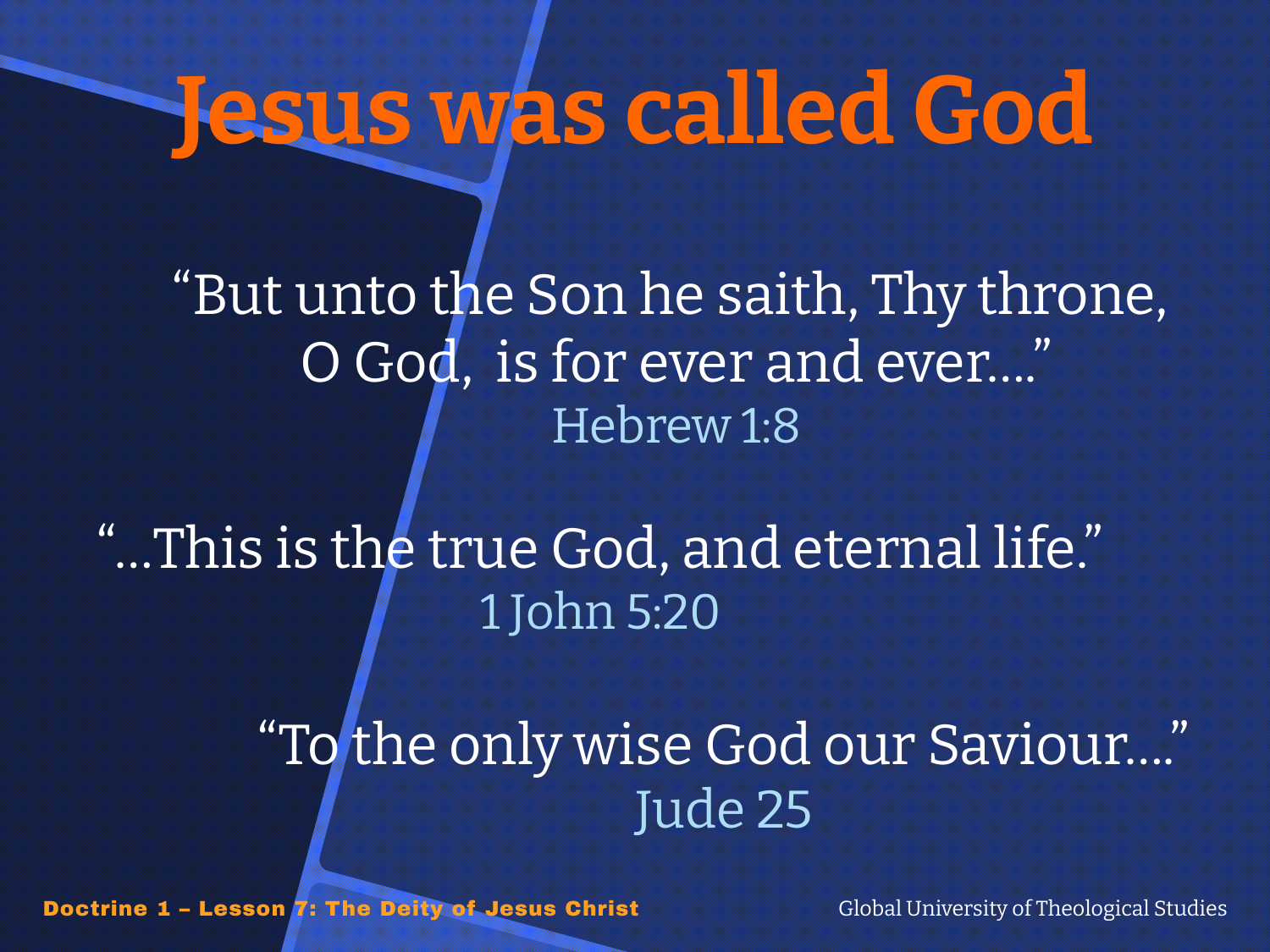

Jesus was called God
“But unto the Son he saith, Thy throne,
O God,  is for ever and ever….”
Hebrew 1:8
“…This is the true God, and eternal life.”
1 John 5:20
“To the only wise God our Saviour….”
Jude 25
Doctrine 1 – Lesson 7: The Deity of Jesus Christ                         Global University of Theological Studies